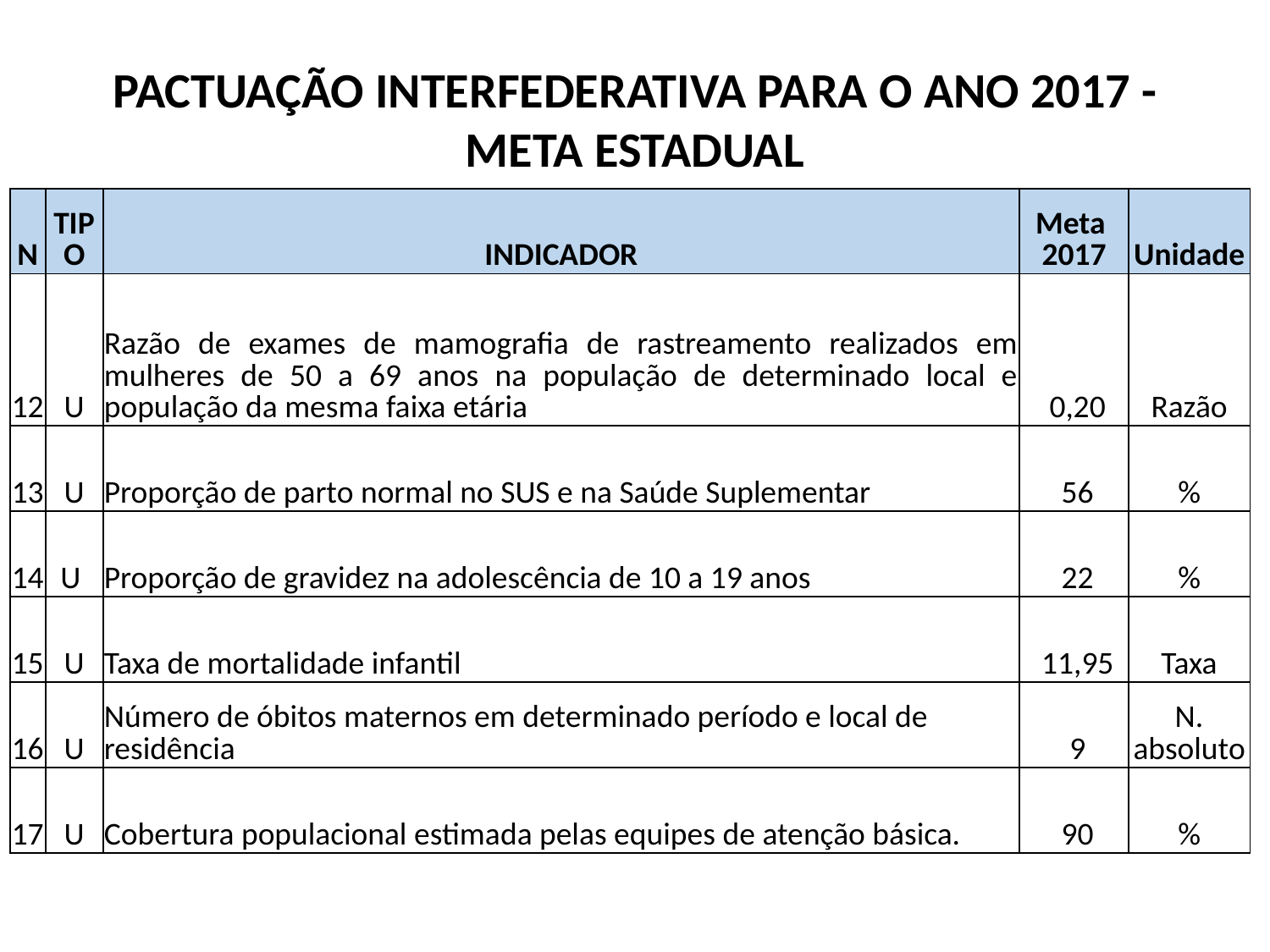

# PACTUAÇÃO INTERFEDERATIVA PARA O ANO 2017 - META ESTADUAL
| N | TIPO | INDICADOR | Meta 2017 | Unidade |
| --- | --- | --- | --- | --- |
| 12 | U | Razão de exames de mamografia de rastreamento realizados em mulheres de 50 a 69 anos na população de determinado local e população da mesma faixa etária | 0,20 | Razão |
| 13 | U | Proporção de parto normal no SUS e na Saúde Suplementar | 56 | % |
| 14 | U | Proporção de gravidez na adolescência de 10 a 19 anos | 22 | % |
| 15 | U | Taxa de mortalidade infantil | 11,95 | Taxa |
| 16 | U | Número de óbitos maternos em determinado período e local de residência | 9 | N. absoluto |
| 17 | U | Cobertura populacional estimada pelas equipes de atenção básica. | 90 | % |